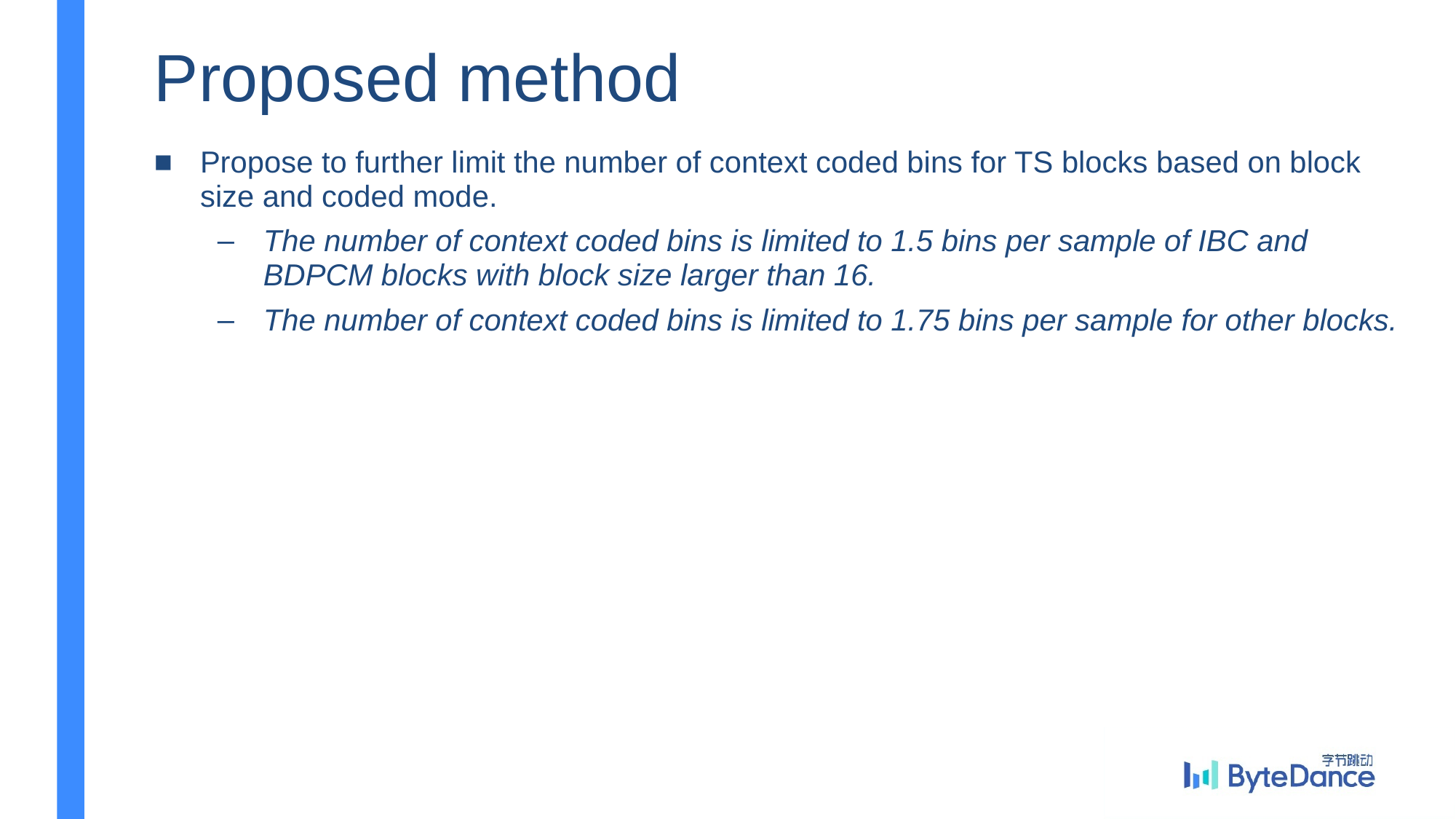

# Proposed method
Propose to further limit the number of context coded bins for TS blocks based on block size and coded mode.
The number of context coded bins is limited to 1.5 bins per sample of IBC and BDPCM blocks with block size larger than 16.
The number of context coded bins is limited to 1.75 bins per sample for other blocks.